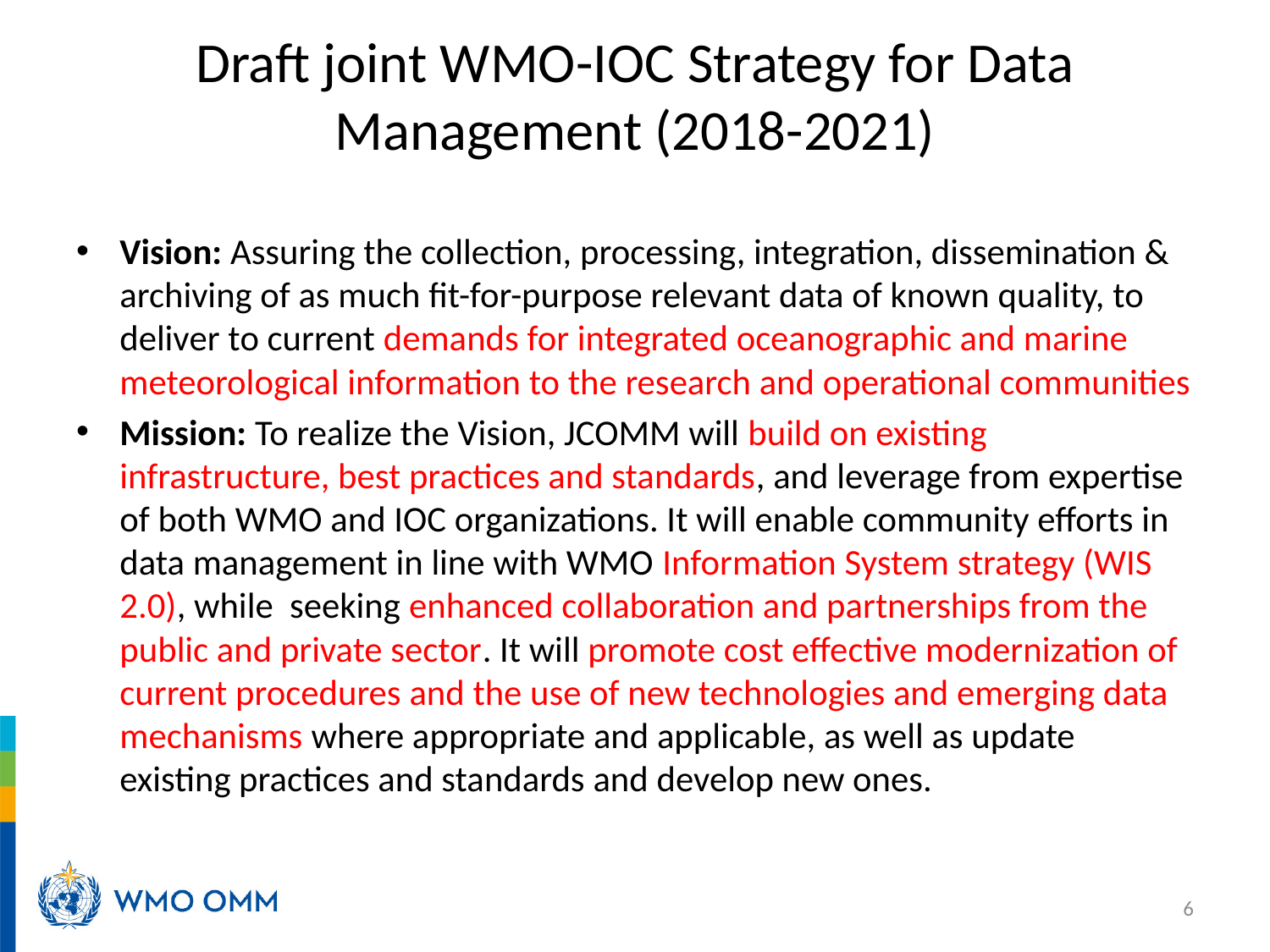

# Draft joint WMO-IOC Strategy for Data Management (2018-2021)
Vision: Assuring the collection, processing, integration, dissemination & archiving of as much fit-for-purpose relevant data of known quality, to deliver to current demands for integrated oceanographic and marine meteorological information to the research and operational communities
Mission: To realize the Vision, JCOMM will build on existing infrastructure, best practices and standards, and leverage from expertise of both WMO and IOC organizations. It will enable community efforts in data management in line with WMO Information System strategy (WIS 2.0), while  seeking enhanced collaboration and partnerships from the public and private sector. It will promote cost effective modernization of current procedures and the use of new technologies and emerging data mechanisms where appropriate and applicable, as well as update existing practices and standards and develop new ones.
6